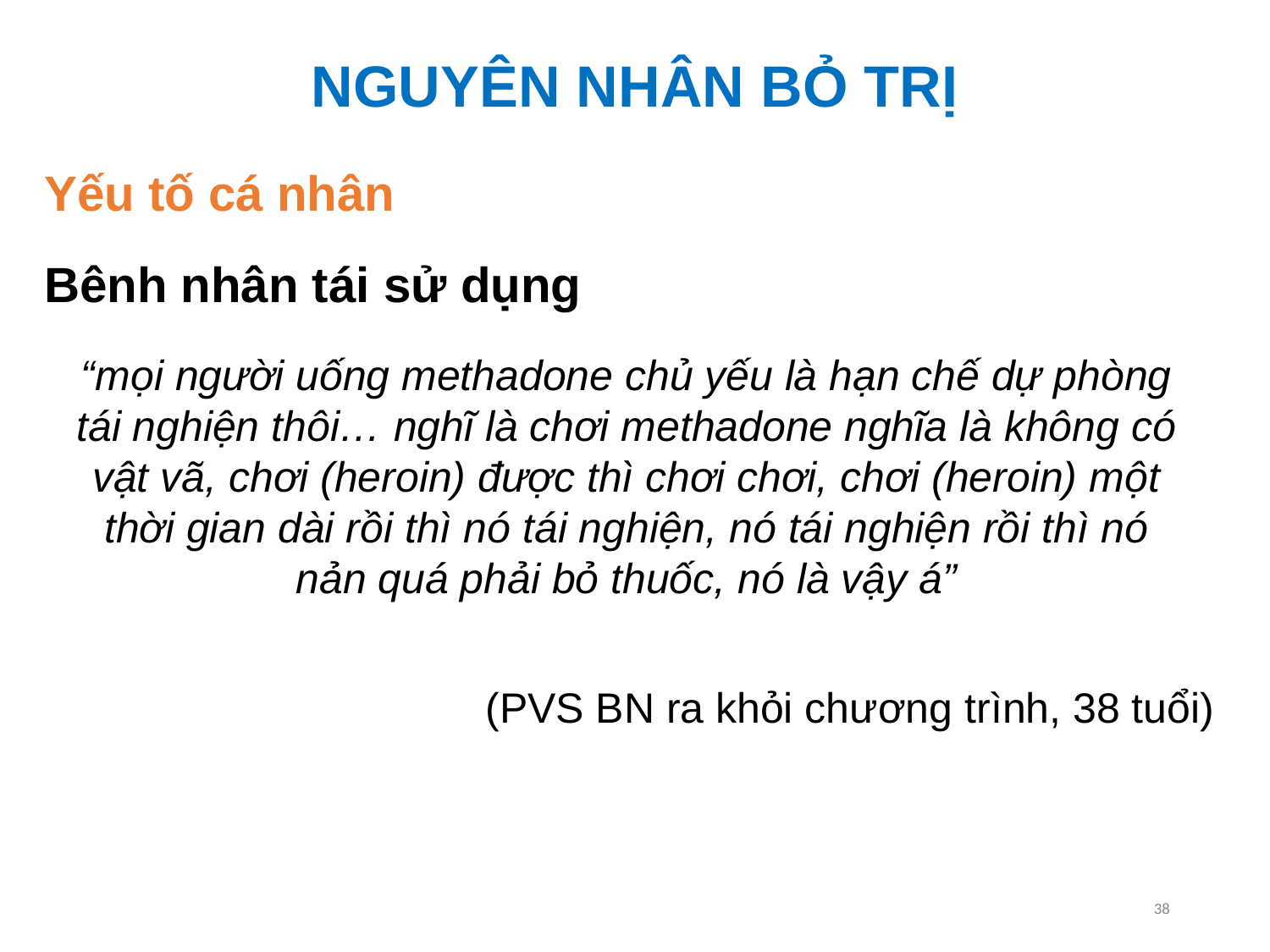

# NGUYÊN NHÂN BỎ TRỊ
Yếu tố cá nhân

Bênh nhân tái sử dụng
“mọi người uống methadone chủ yếu là hạn chế dự phòng tái nghiện thôi… nghĩ là chơi methadone nghĩa là không có vật vã, chơi (heroin) được thì chơi chơi, chơi (heroin) một thời gian dài rồi thì nó tái nghiện, nó tái nghiện rồi thì nó nản quá phải bỏ thuốc, nó là vậy á”
(PVS BN ra khỏi chương trình, 38 tuổi)
38